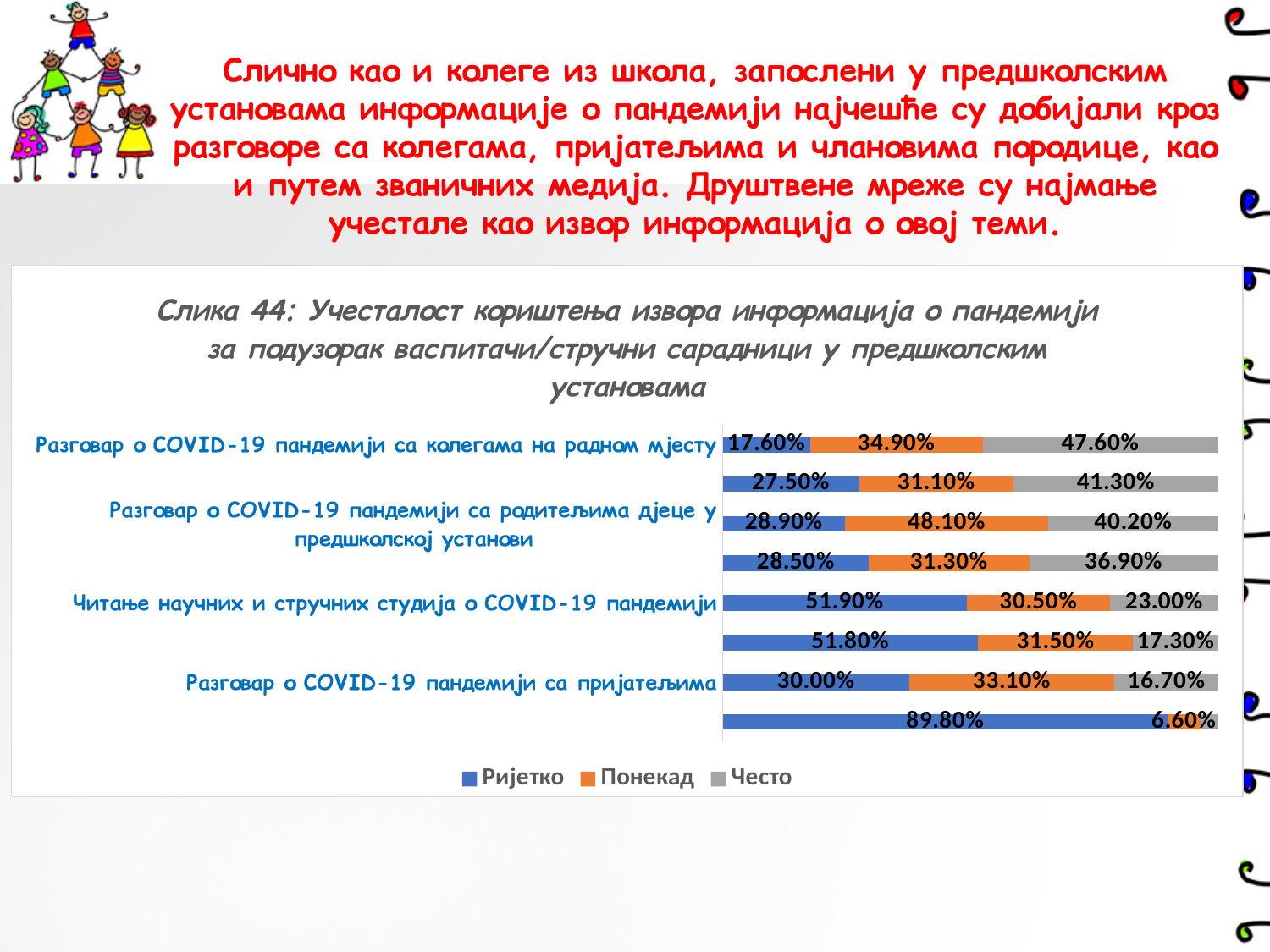

# Слично као и колеге из школа, запослени у предшколским установама информације о пандемији најчешће су добијали кроз разговоре са колегама, пријатељима и члановима породице, као и путем званичних медија. Друштвене мреже су најмање учестале као извор информација о овој теми.

### Chart: Слика 44: Учесталост кориштења извора информација о пандемији за подузорак васпитачи/стручни сарадници у предшколским установама

| Category | Ријетко | Понекад | Често |
|---|---|---|---|
| Разговар о COVID-19 пандемији са колегама на радном мјесту | 0.176 | 0.349 | 0.476 |
| Разговар о COVID-19 пандемији у породици | 0.275 | 0.311 | 0.413 |
| Разговар о COVID-19 пандемији са родитељима дјеце у предшколској установи | 0.289 | 0.481 | 0.40199999999999997 |
| Слушање вијести или читање чланака у новинама или на порталима | 0.28500000000000003 | 0.313 | 0.369 |
| Читање научних и стручних студија о COVID-19 пандемији | 0.519 | 0.305 | 0.23 |
| Разговар о COVID-19 пандемији са дјецом у предшколској установи | 0.518 | 0.315 | 0.17300000000000001 |
| Разговар о COVID-19 пандемији са пријатељима | 0.3 | 0.331 | 0.167 |
| Коментарисање о COVID-19 пандемији на друштвеним мрежама | 0.898 | 0.066 | 0.036 |